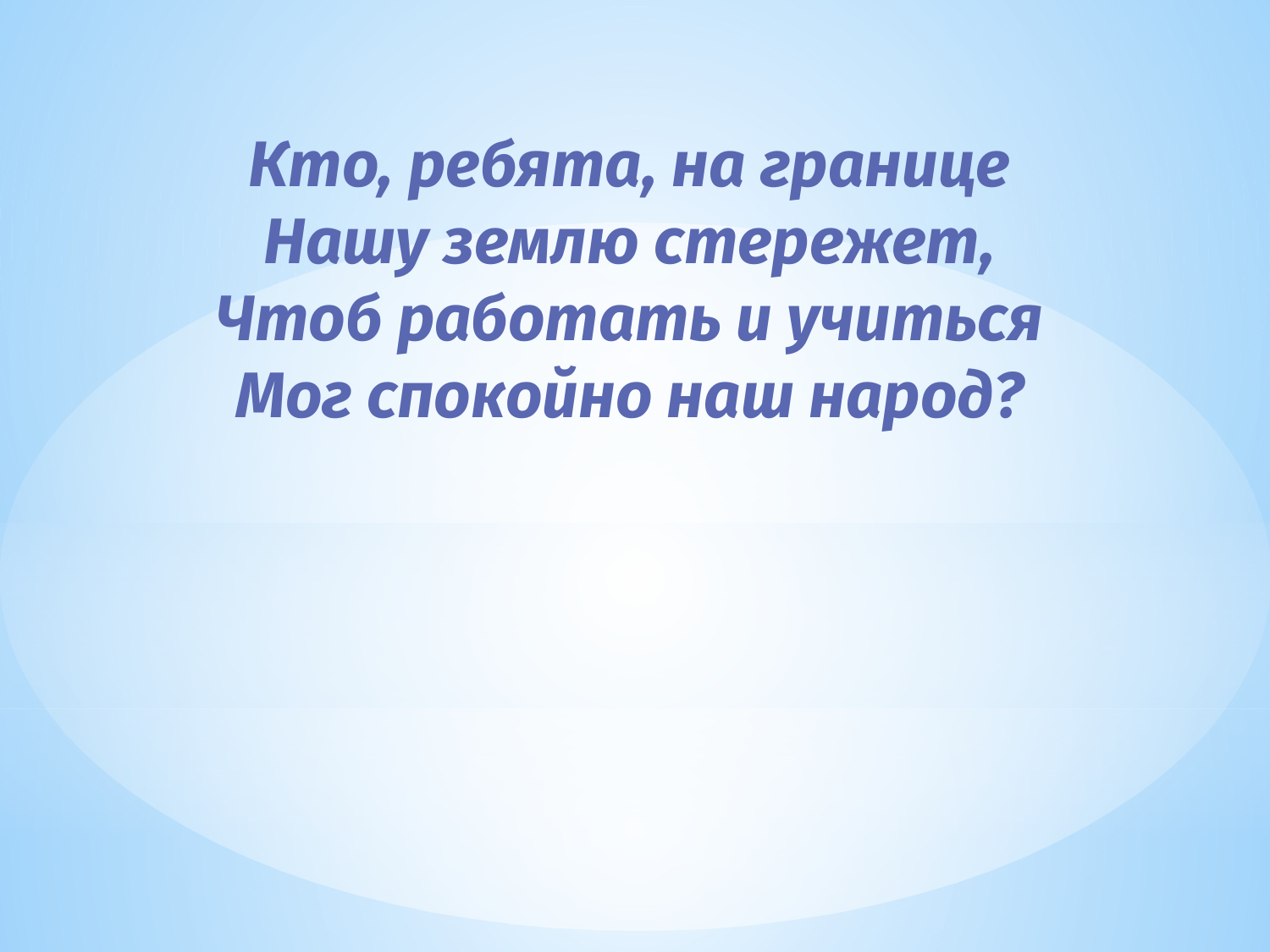

Кто, ребята, на границе
Нашу землю стережет,
Чтоб работать и учиться
Мог спокойно наш народ?

#